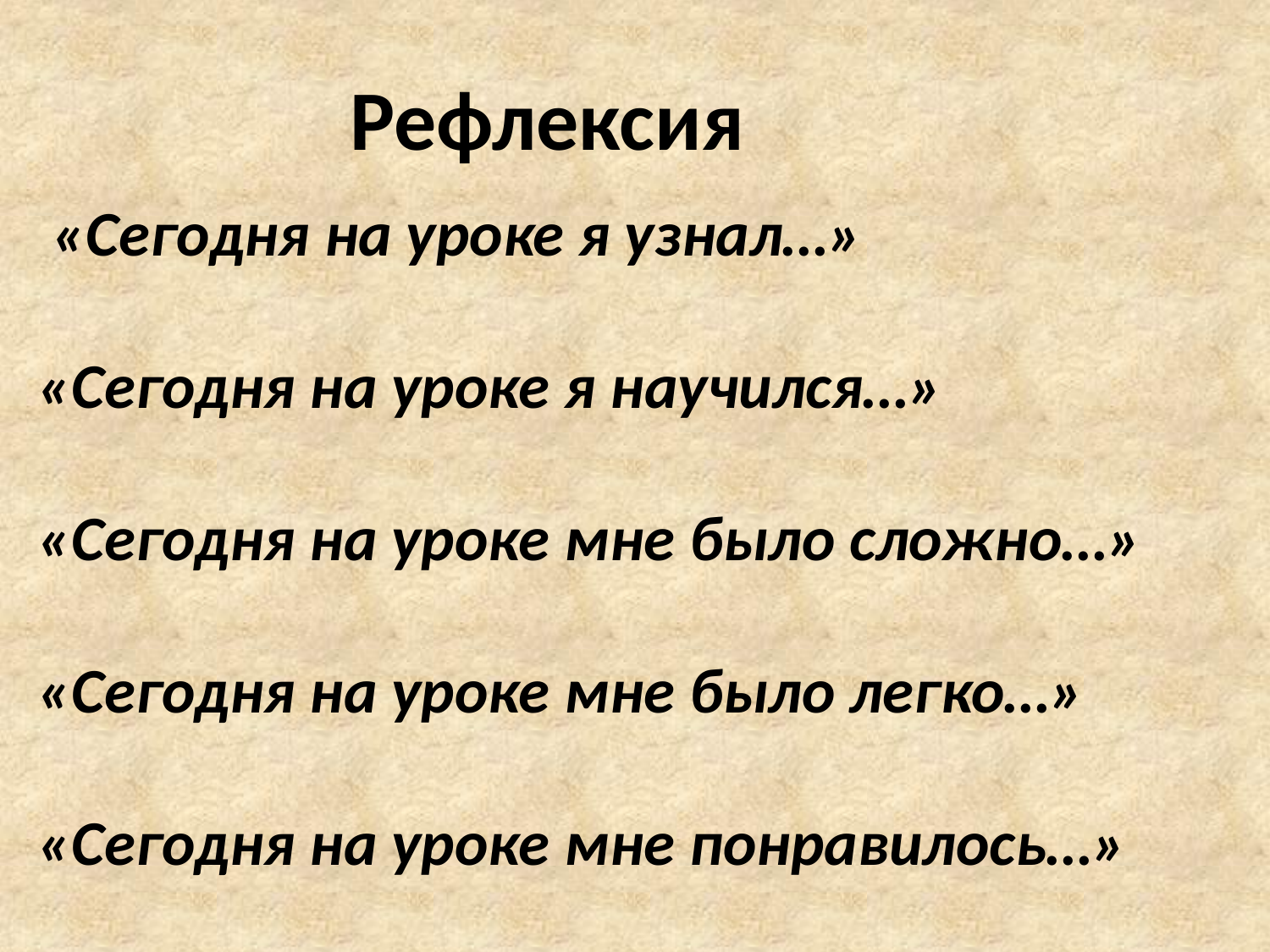

Рефлексия
 «Сегодня на уроке я узнал…»

«Сегодня на уроке я научился…»

«Сегодня на уроке мне было сложно…»

«Сегодня на уроке мне было легко…»

«Сегодня на уроке мне понравилось…»